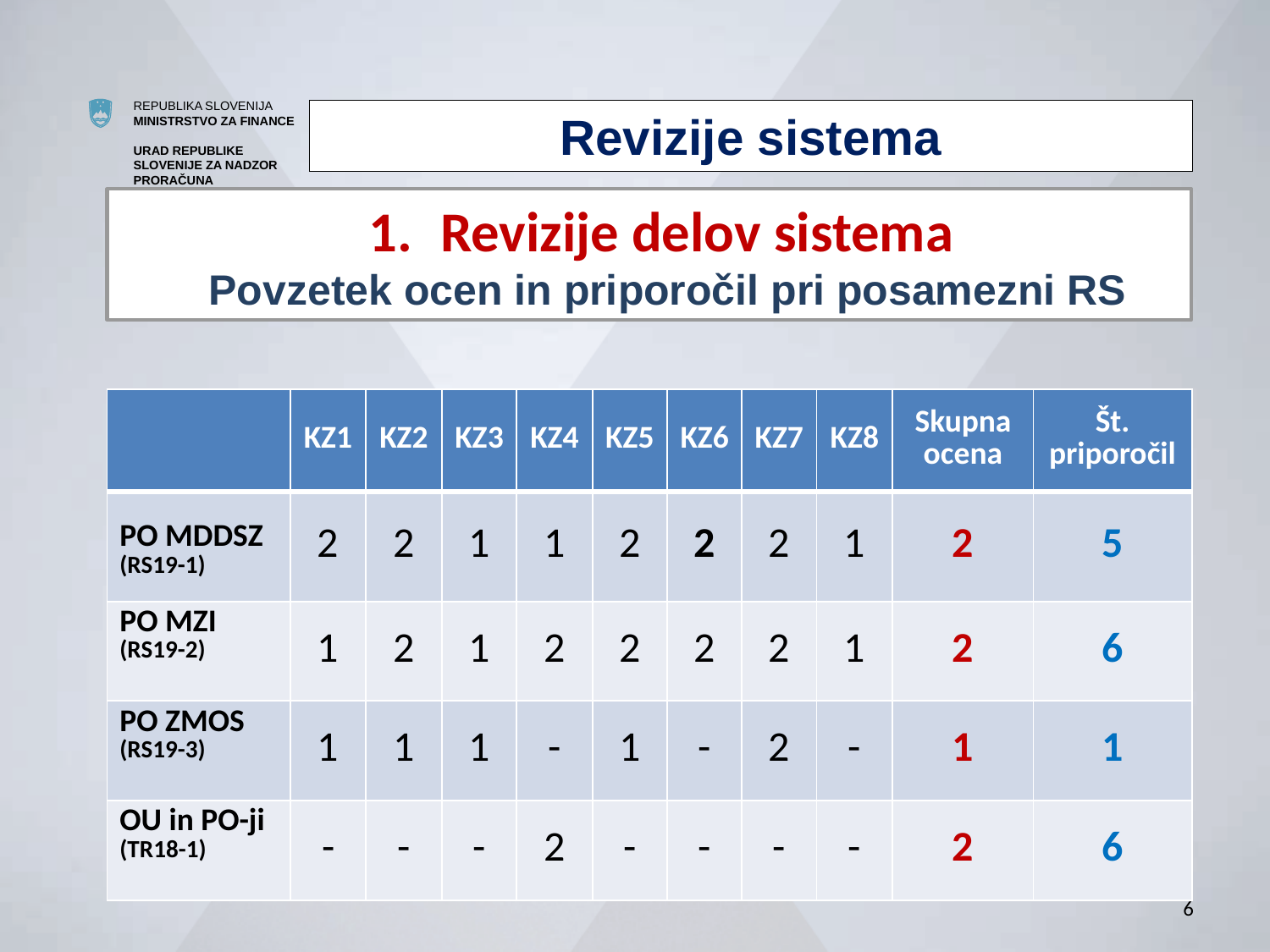

Revizije sistema
Revizije delov sistema
Povzetek ocen in priporočil pri posamezni RS
|  | KZ1 | KZ2 | KZ3 | KZ4 | KZ5 | KZ6 | KZ7 | KZ8 | Skupna ocena | Št. priporočil |
| --- | --- | --- | --- | --- | --- | --- | --- | --- | --- | --- |
| PO MDDSZ (RS19-1) | 2 | 2 | 1 | 1 | 2 | 2 | 2 | 1 | 2 | 5 |
| PO MZI (RS19-2) | 1 | 2 | 1 | 2 | 2 | 2 | 2 | 1 | 2 | 6 |
| PO ZMOS (RS19-3) | 1 | 1 | 1 | - | 1 | - | 2 | - | 1 | 1 |
| OU in PO-ji (TR18-1) | - | - | - | 2 | - | - | - | - | 2 | 6 |
6